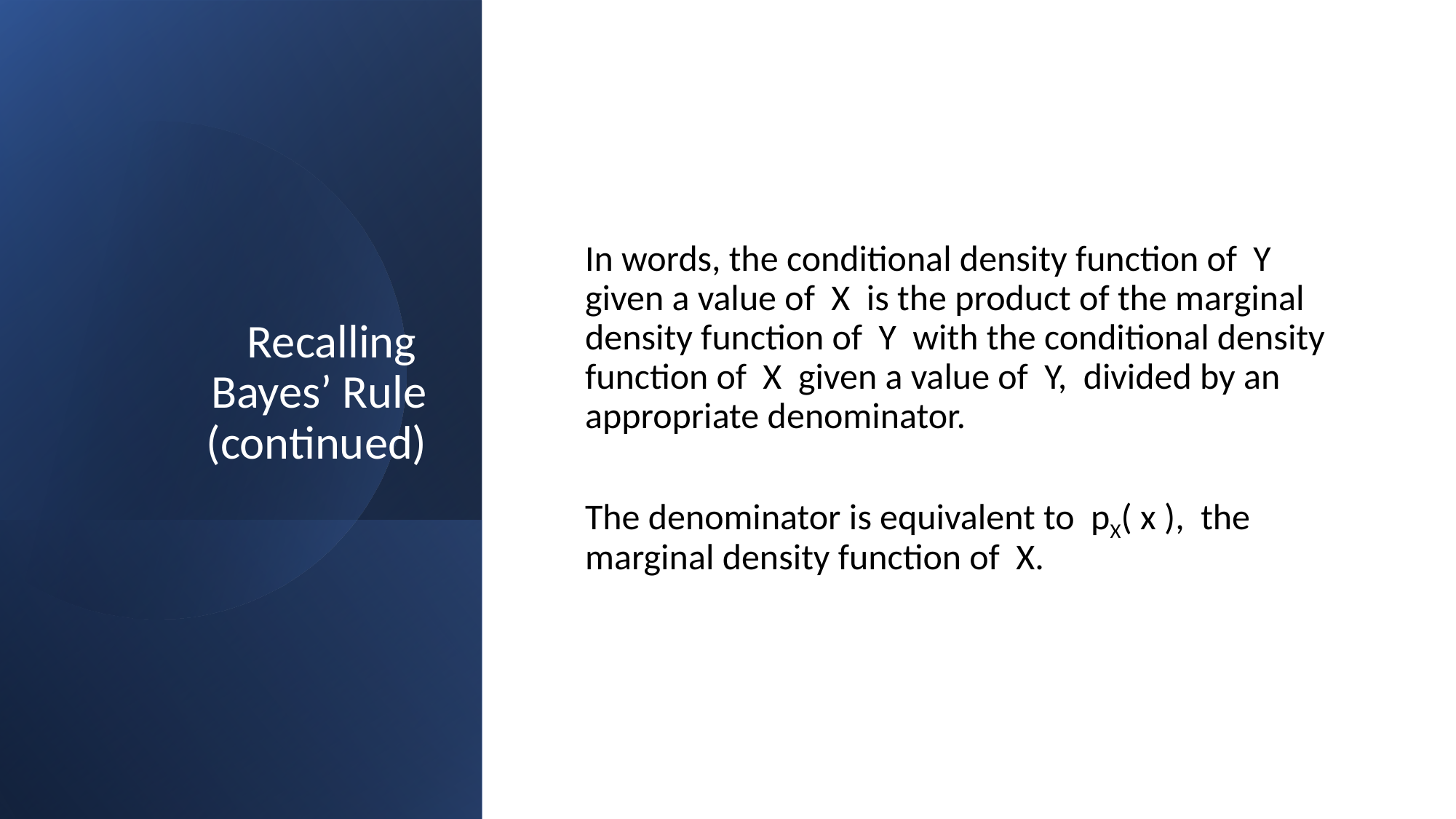

# Recalling Bayes’ Rule (continued)
In words, the conditional density function of  Y  given a value of  X  is the product of the marginal density function of  Y  with the conditional density function of  X  given a value of  Y,  divided by an appropriate denominator.

The denominator is equivalent to  pX( x ),  the marginal density function of  X.